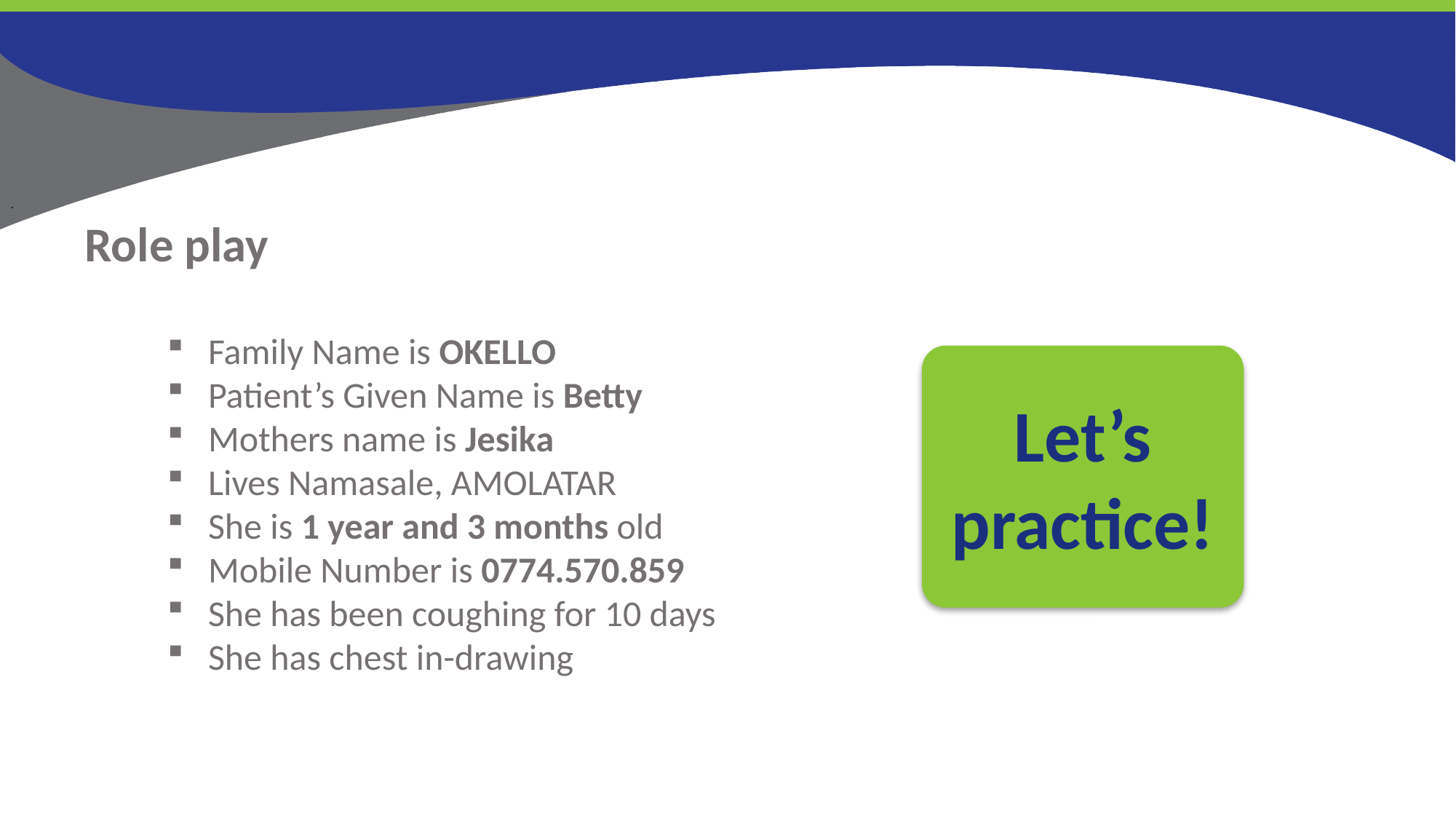

.
Role play

Family Name is OKELLO
Patient’s Given Name is Betty
Mothers name is Jesika
Lives Namasale, AMOLATAR
She is 1 year and 3 months old
Mobile Number is 0774.570.859
She has been coughing for 10 days
She has chest in-drawing

Let’s practice!